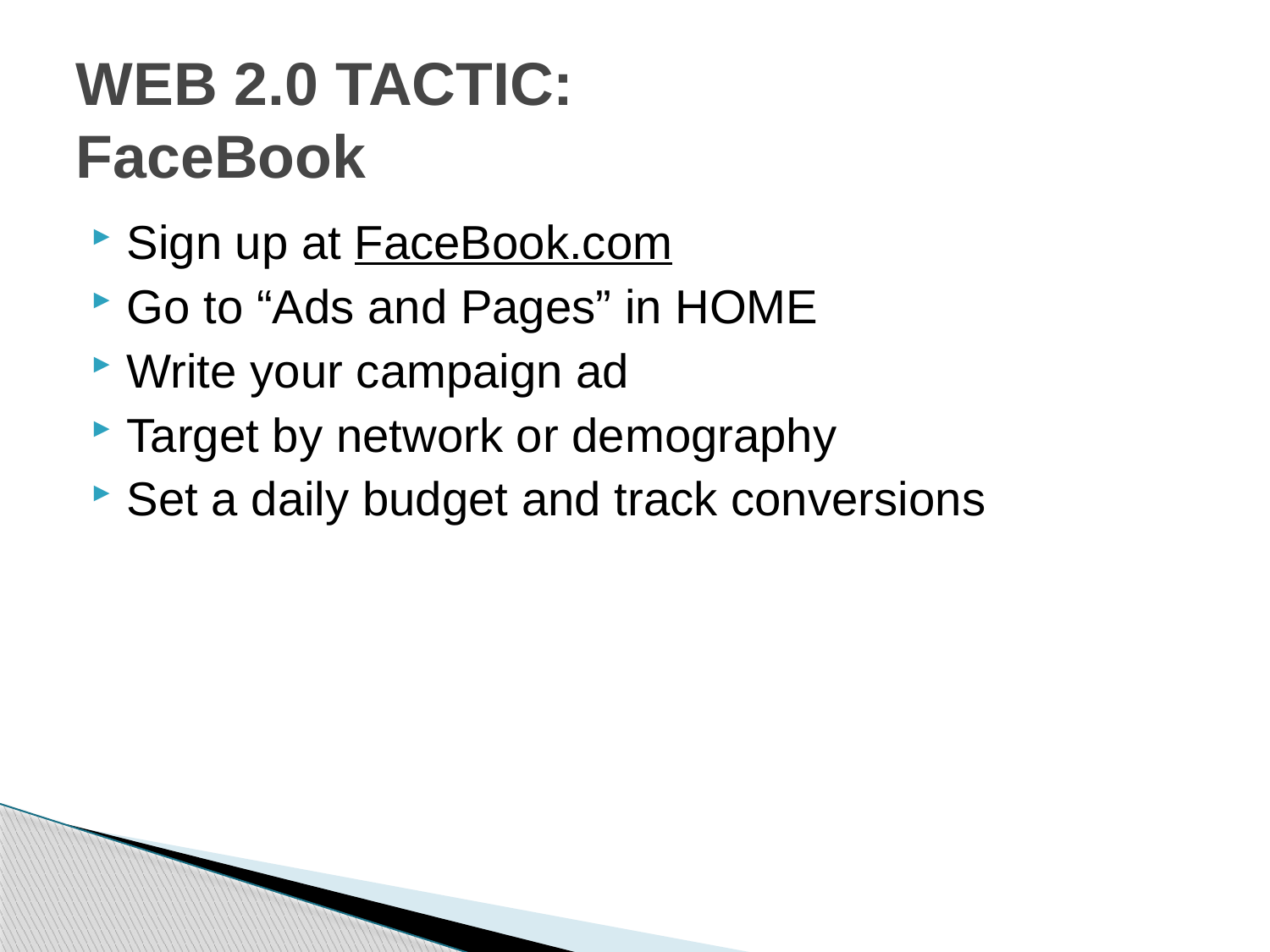

# WEB 2.0 TACTIC: FaceBook
Sign up at FaceBook.com
Go to “Ads and Pages” in HOME
Write your campaign ad
Target by network or demography
Set a daily budget and track conversions